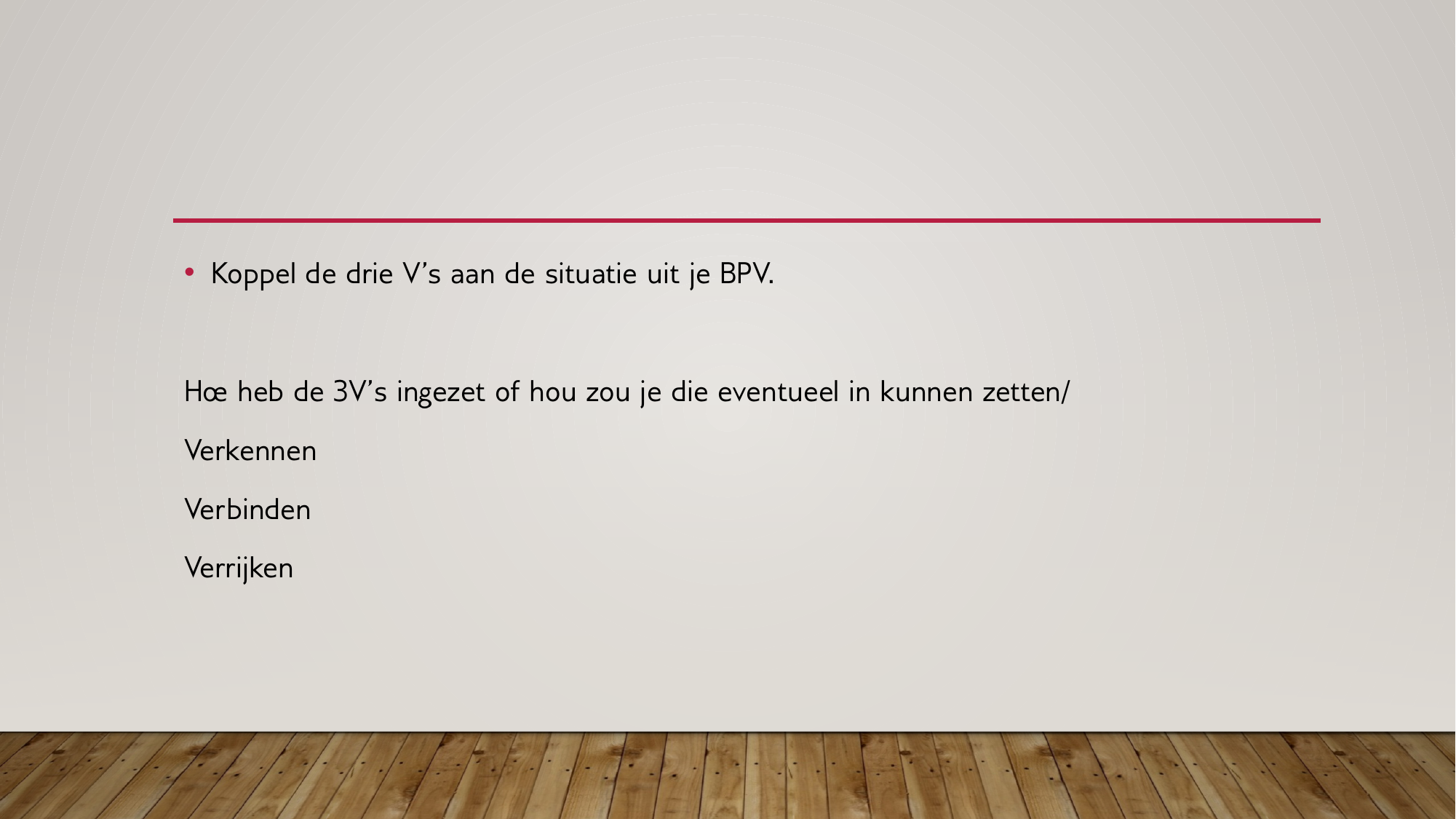

#
Koppel de drie V’s aan de situatie uit je BPV.

Hoe heb de 3V’s ingezet of hou zou je die eventueel in kunnen zetten/
Verkennen
Verbinden
Verrijken